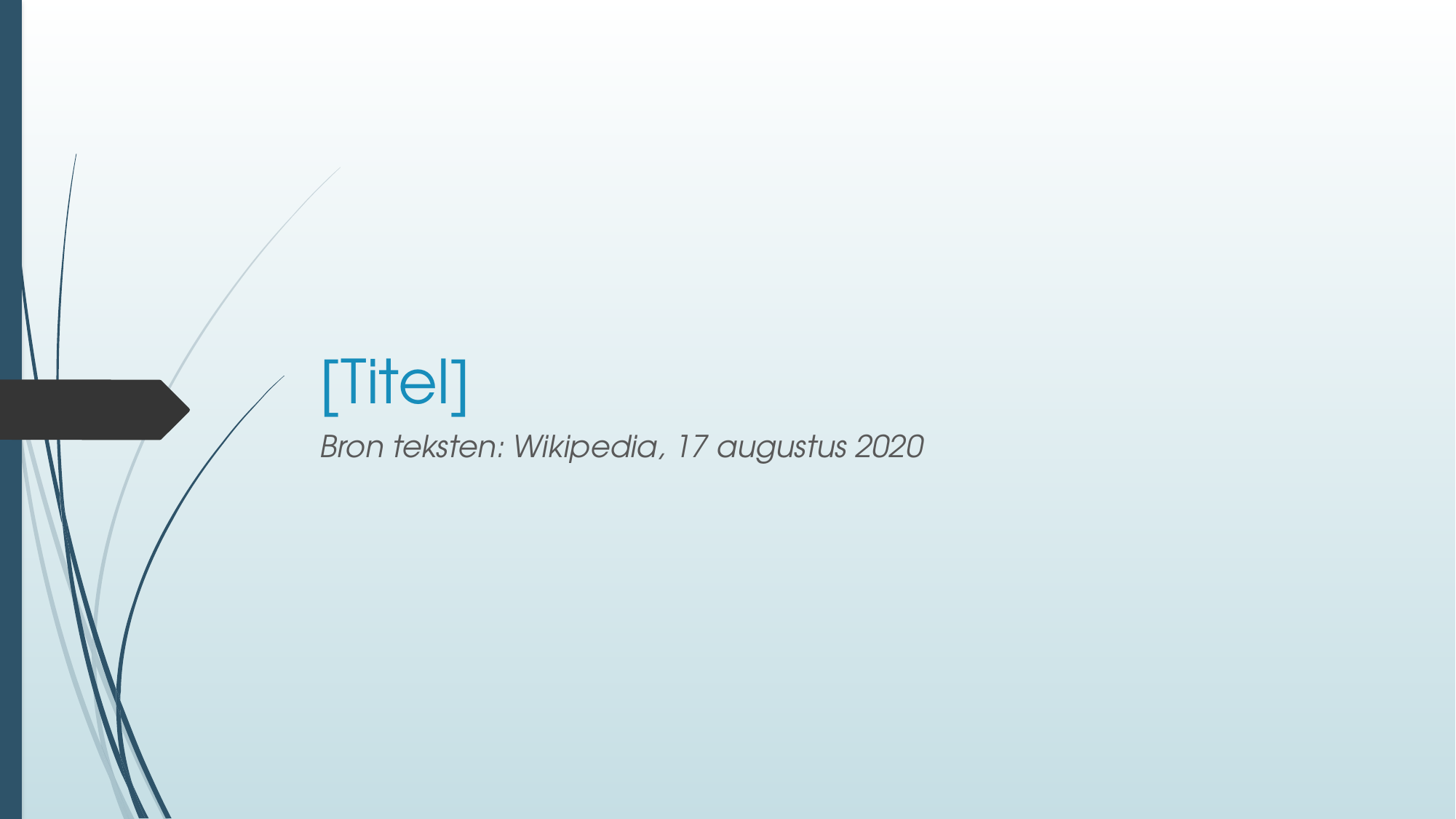

# [Titel]
Bron teksten: Wikipedia, 17 augustus 2020